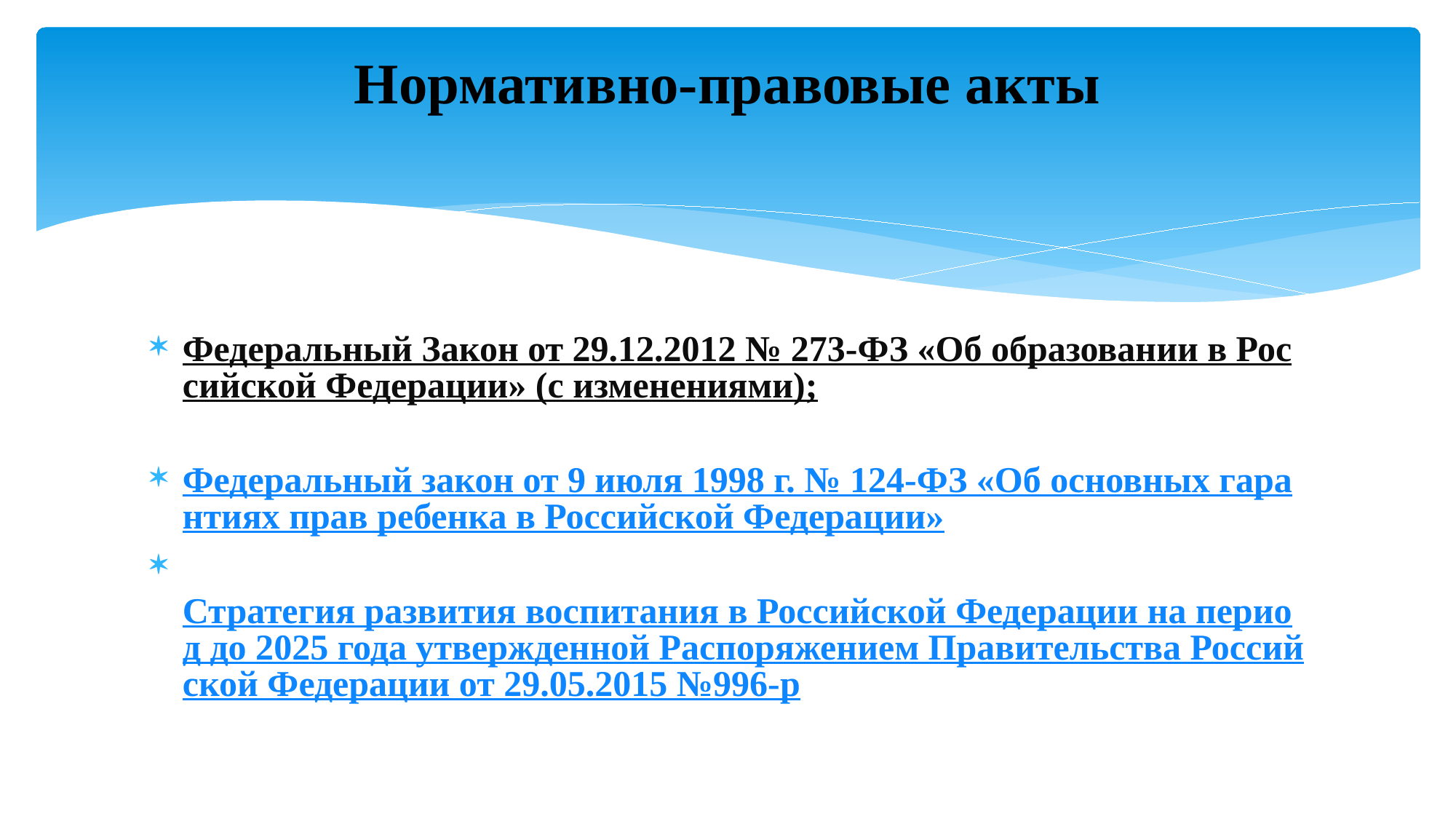

# Нормативно-правовые акты
Федеральный Закон от 29.12.2012 № 273-ФЗ «Об образовании в Российской Федерации» (с изменениями);
Федеральный закон от 9 июля 1998 г. № 124-ФЗ «Об основных гарантиях прав ребенка в Российской Федерации»
 Стратегия развития воспитания в Российской Федерации на период до 2025 года утвержденной Распоряжением Правительства Российской Федерации от 29.05.2015 №996-р